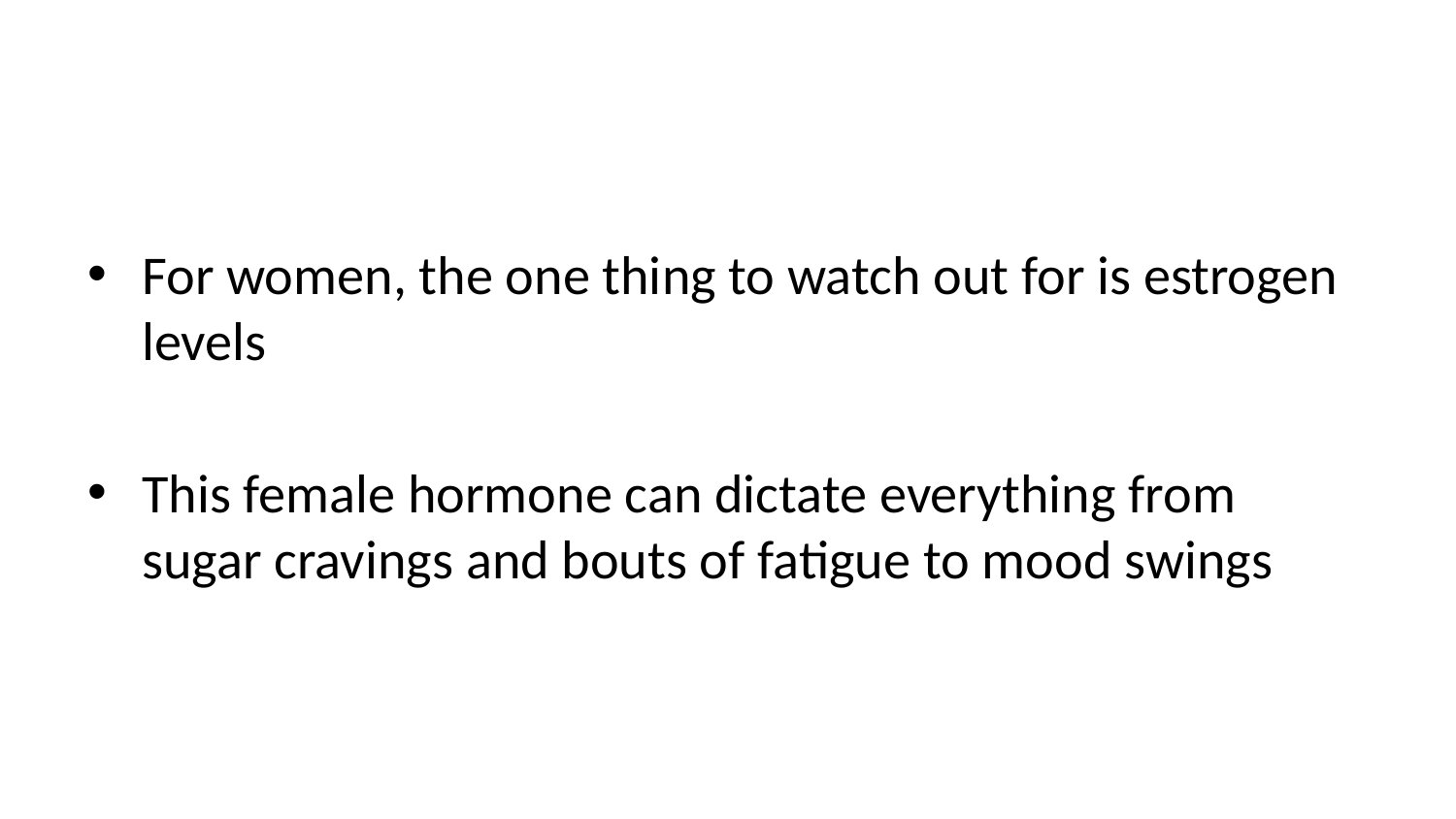

For women, the one thing to watch out for is estrogen levels

This female hormone can dictate everything from sugar cravings and bouts of fatigue to mood swings